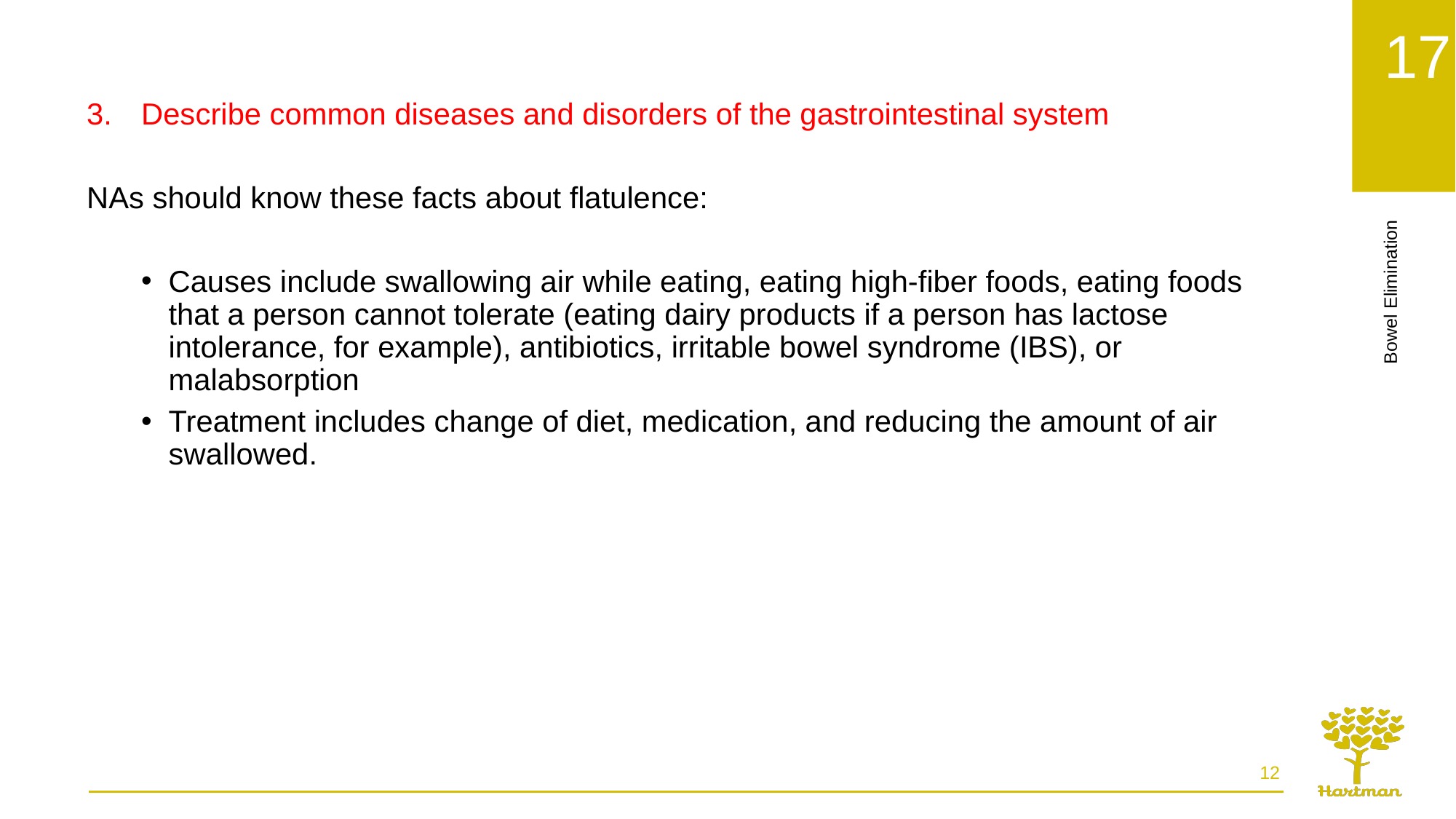

Describe common diseases and disorders of the gastrointestinal system

NAs should know these facts about flatulence:

Causes include swallowing air while eating, eating high-fiber foods, eating foods that a person cannot tolerate (eating dairy products if a person has lactose intolerance, for example), antibiotics, irritable bowel syndrome (IBS), or malabsorption
Treatment includes change of diet, medication, and reducing the amount of air swallowed.

12